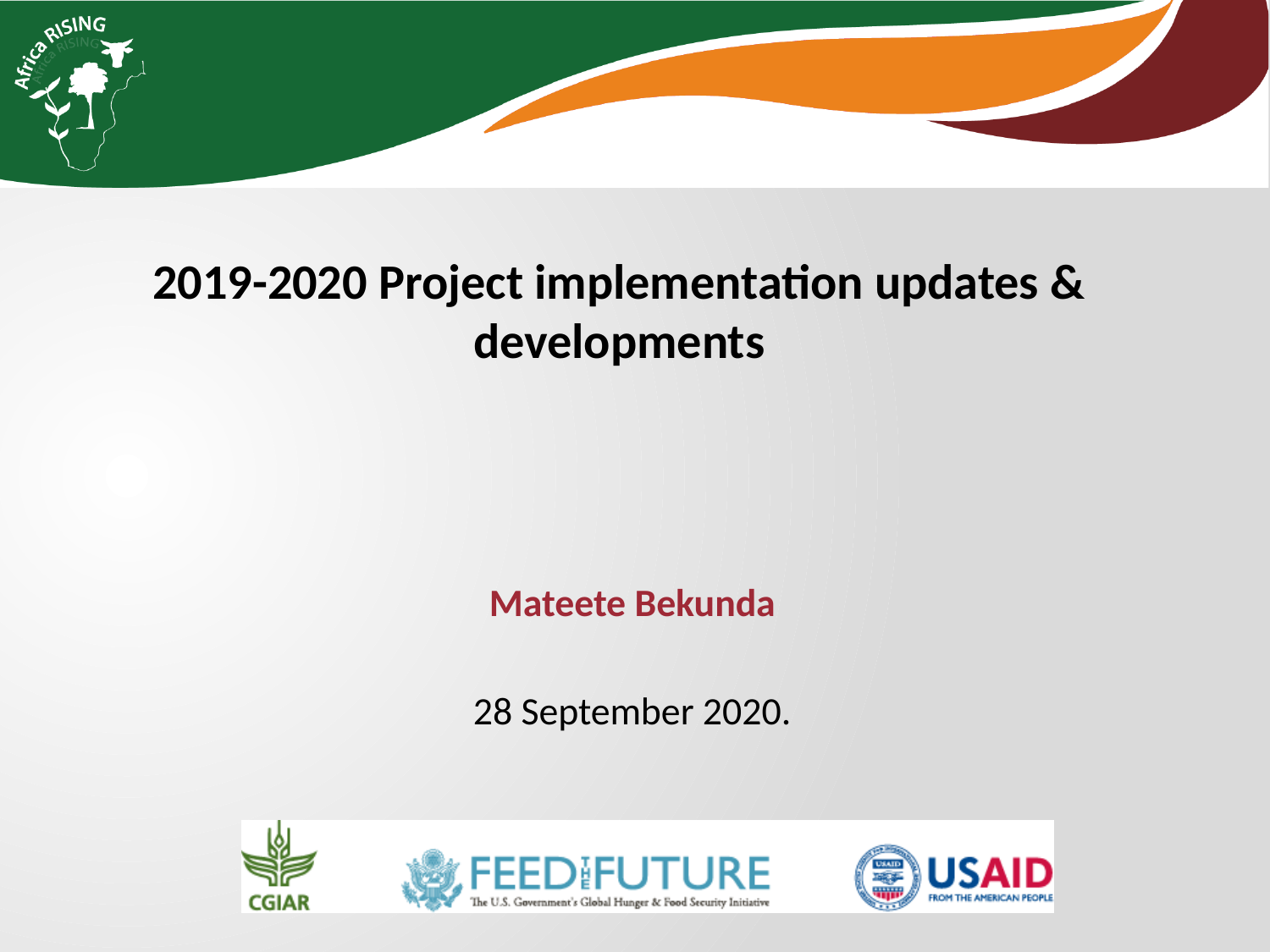

2019-2020 Project implementation updates & developments
Mateete Bekunda

28 September 2020.